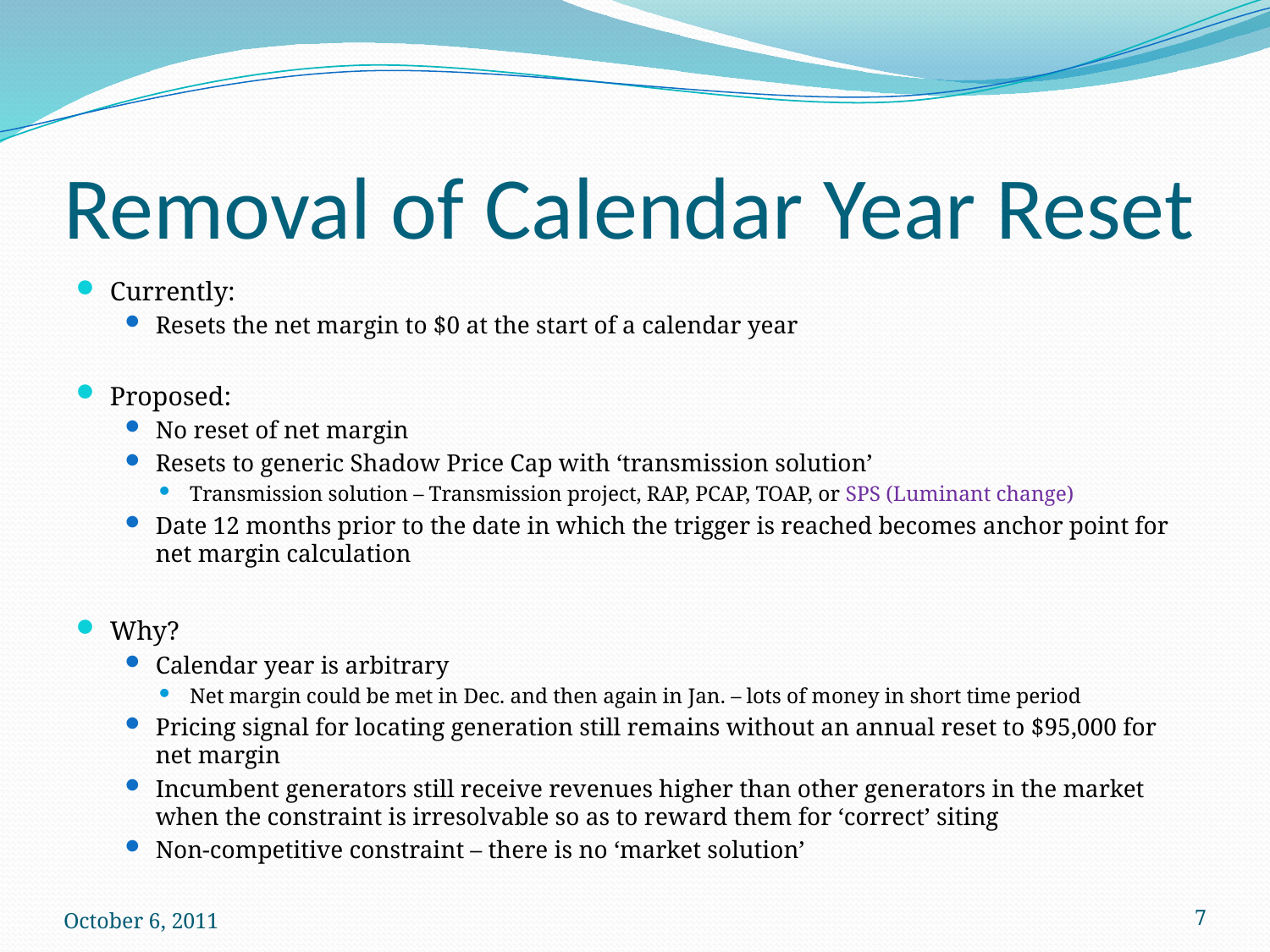

# Removal of Calendar Year Reset
Currently:
Resets the net margin to $0 at the start of a calendar year

Proposed:
No reset of net margin
Resets to generic Shadow Price Cap with ‘transmission solution’
Transmission solution – Transmission project, RAP, PCAP, TOAP, or SPS (Luminant change)
Date 12 months prior to the date in which the trigger is reached becomes anchor point for net margin calculation

Why?
Calendar year is arbitrary
Net margin could be met in Dec. and then again in Jan. – lots of money in short time period
Pricing signal for locating generation still remains without an annual reset to $95,000 for net margin
Incumbent generators still receive revenues higher than other generators in the market when the constraint is irresolvable so as to reward them for ‘correct’ siting
Non-competitive constraint – there is no ‘market solution’

October 6, 2011
7